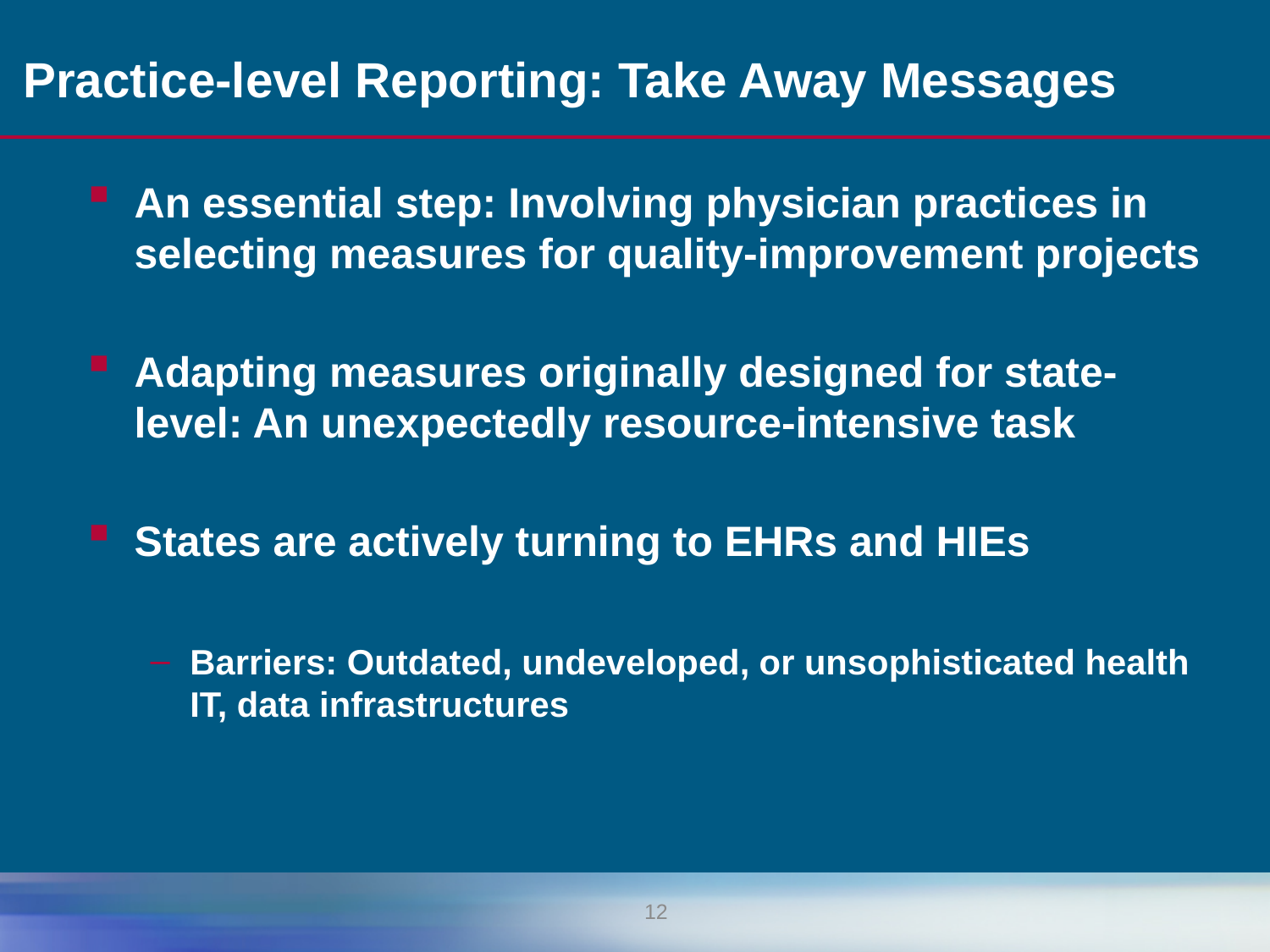

# Practice-level Reporting: Take Away Messages
An essential step: Involving physician practices in selecting measures for quality-improvement projects

Adapting measures originally designed for state-level: An unexpectedly resource-intensive task

States are actively turning to EHRs and HIEs

Barriers: Outdated, undeveloped, or unsophisticated health IT, data infrastructures
12